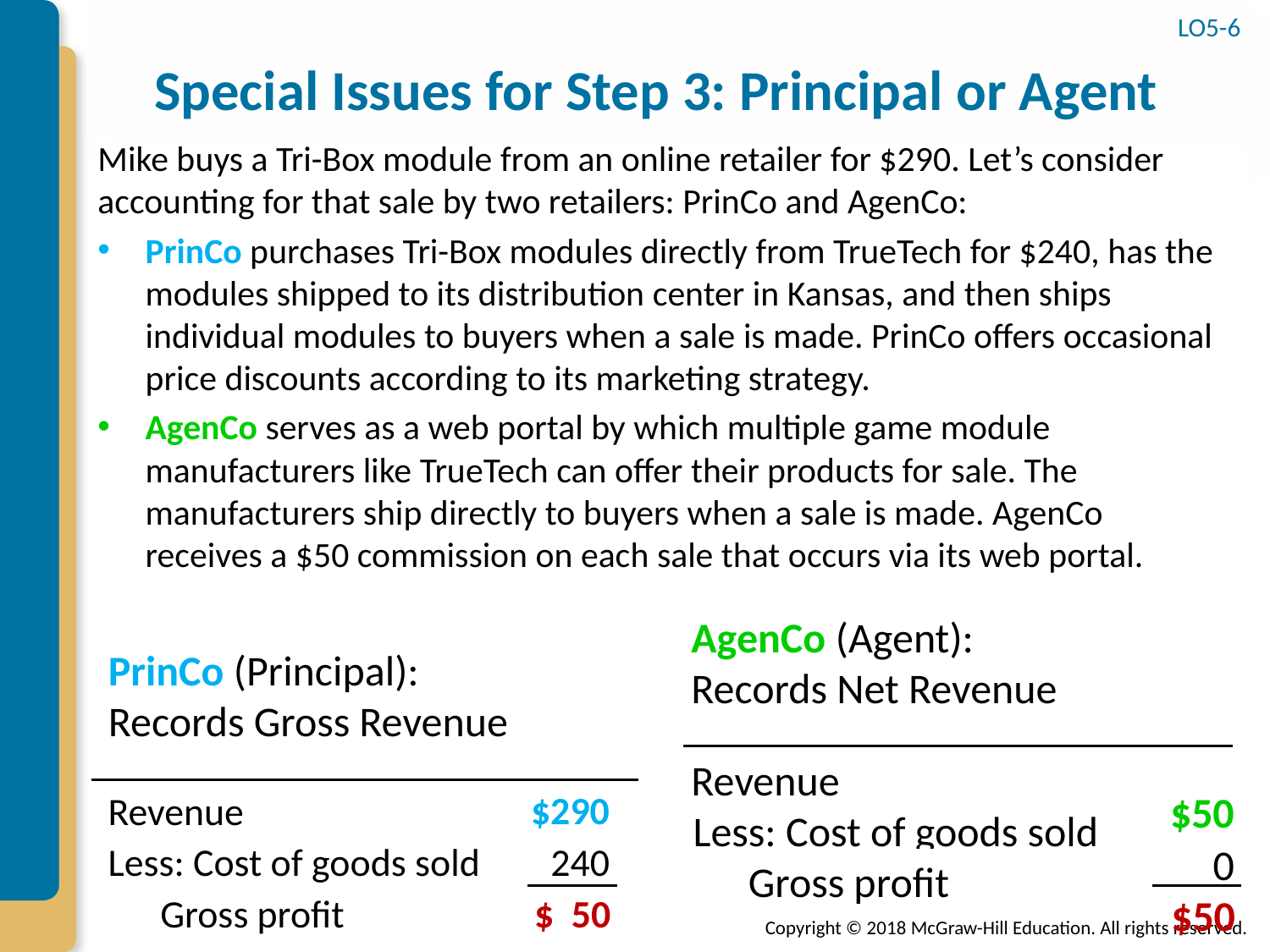

LO5-6
# Special Issues for Step 3: Principal or Agent
Mike buys a Tri-Box module from an online retailer for $290. Let’s consider accounting for that sale by two retailers: PrinCo and AgenCo:
PrinCo purchases Tri-Box modules directly from TrueTech for $240, has the modules shipped to its distribution center in Kansas, and then ships individual modules to buyers when a sale is made. PrinCo offers occasional price discounts according to its marketing strategy.
AgenCo serves as a web portal by which multiple game module manufacturers like TrueTech can offer their products for sale. The manufacturers ship directly to buyers when a sale is made. AgenCo receives a $50 commission on each sale that occurs via its web portal.
AgenCo (Agent):
Records Net Revenue
PrinCo (Principal):
Records Gross Revenue
Revenue
$50
$290
Revenue
Less: Cost of goods sold
Less: Cost of goods sold
240
0
      Gross profit
$50
      Gross profit
$  50